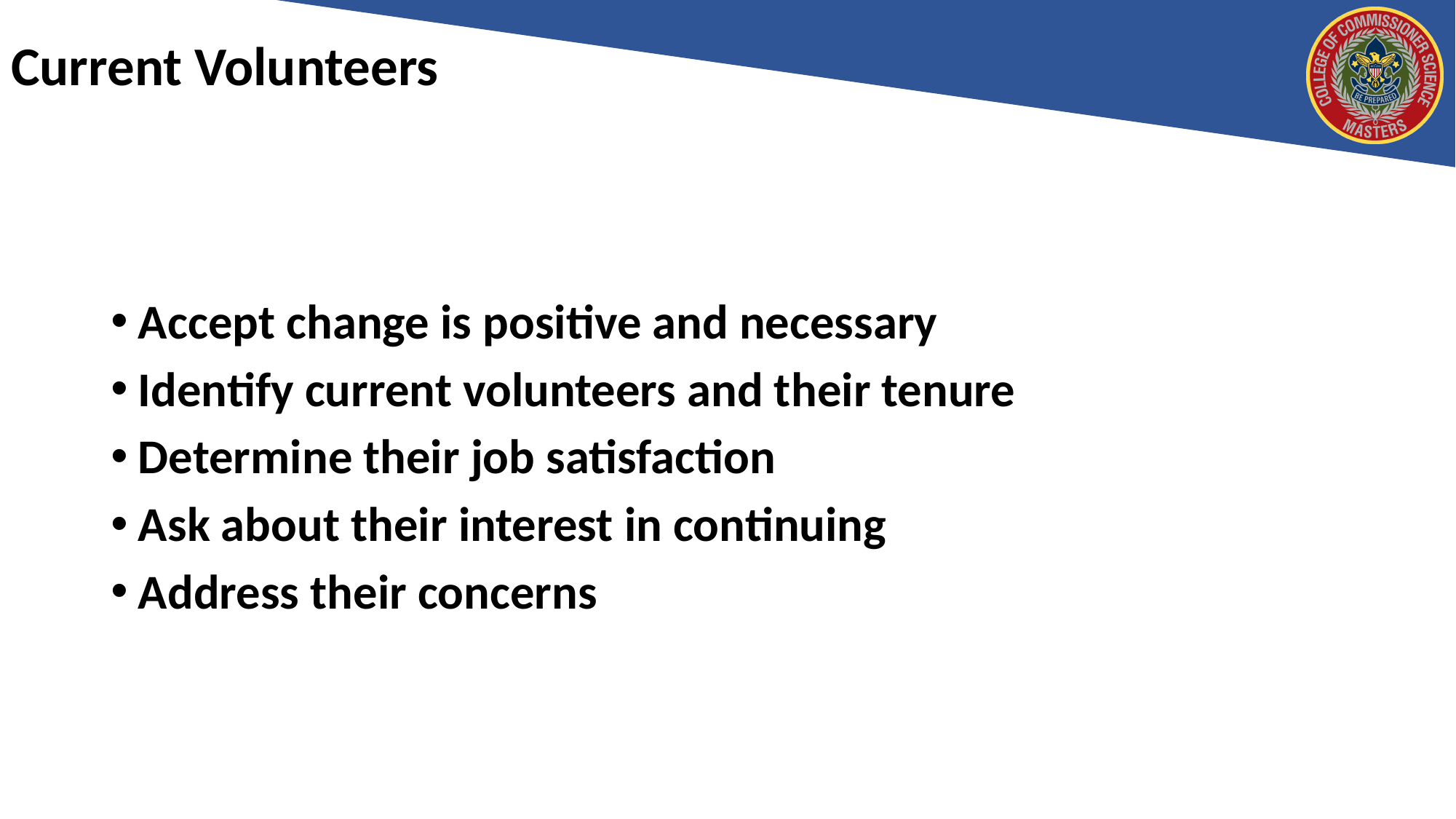

# Current Volunteers

Accept change is positive and necessary
Identify current volunteers and their tenure
Determine their job satisfaction
Ask about their interest in continuing
Address their concerns